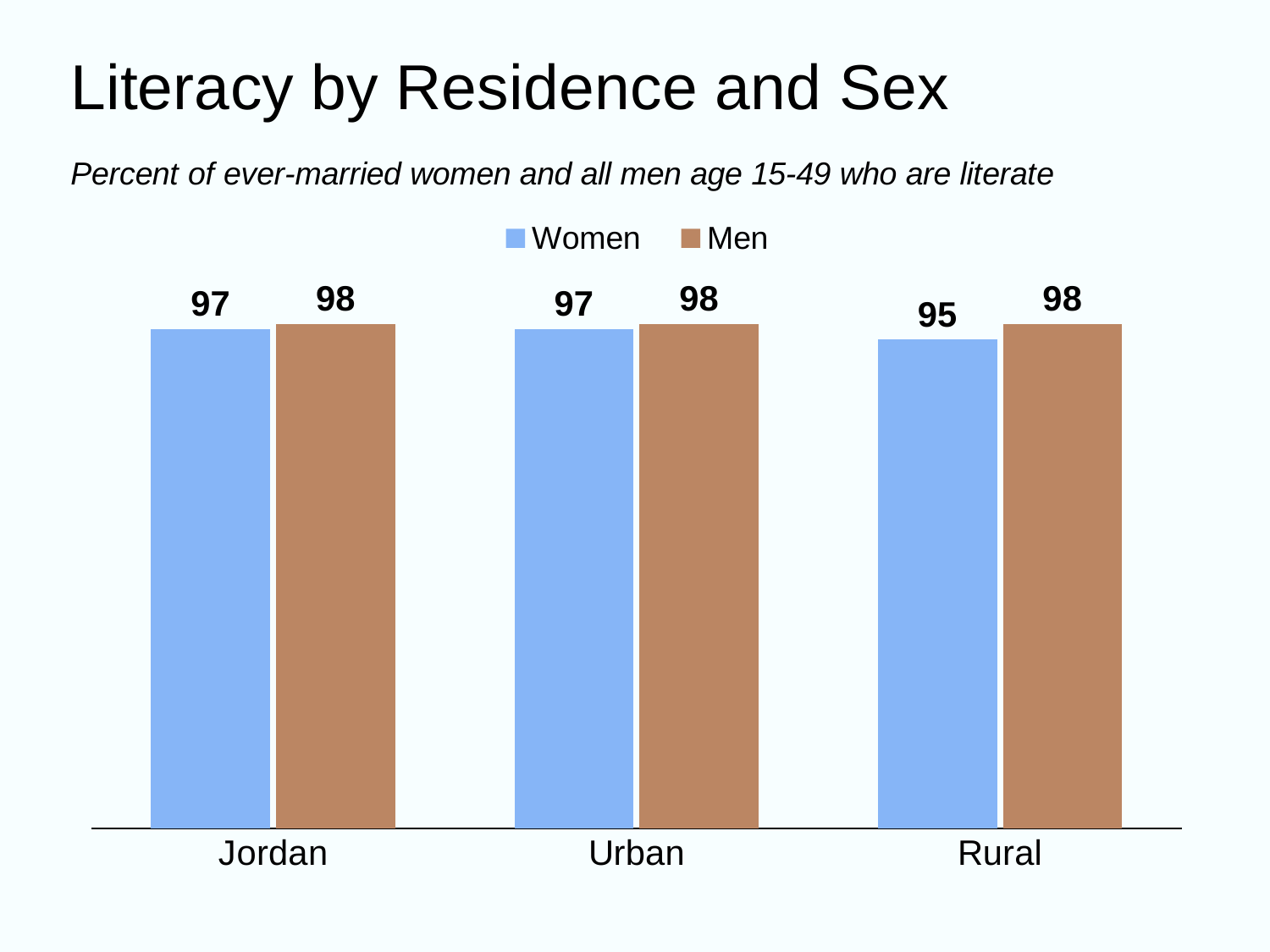

### Chart

| Category | Women | Men |
|---|---|---|
| Jordan | 97.0 | 98.0 |
| Urban | 97.0 | 98.0 |
| Rural | 95.0 | 98.0 |